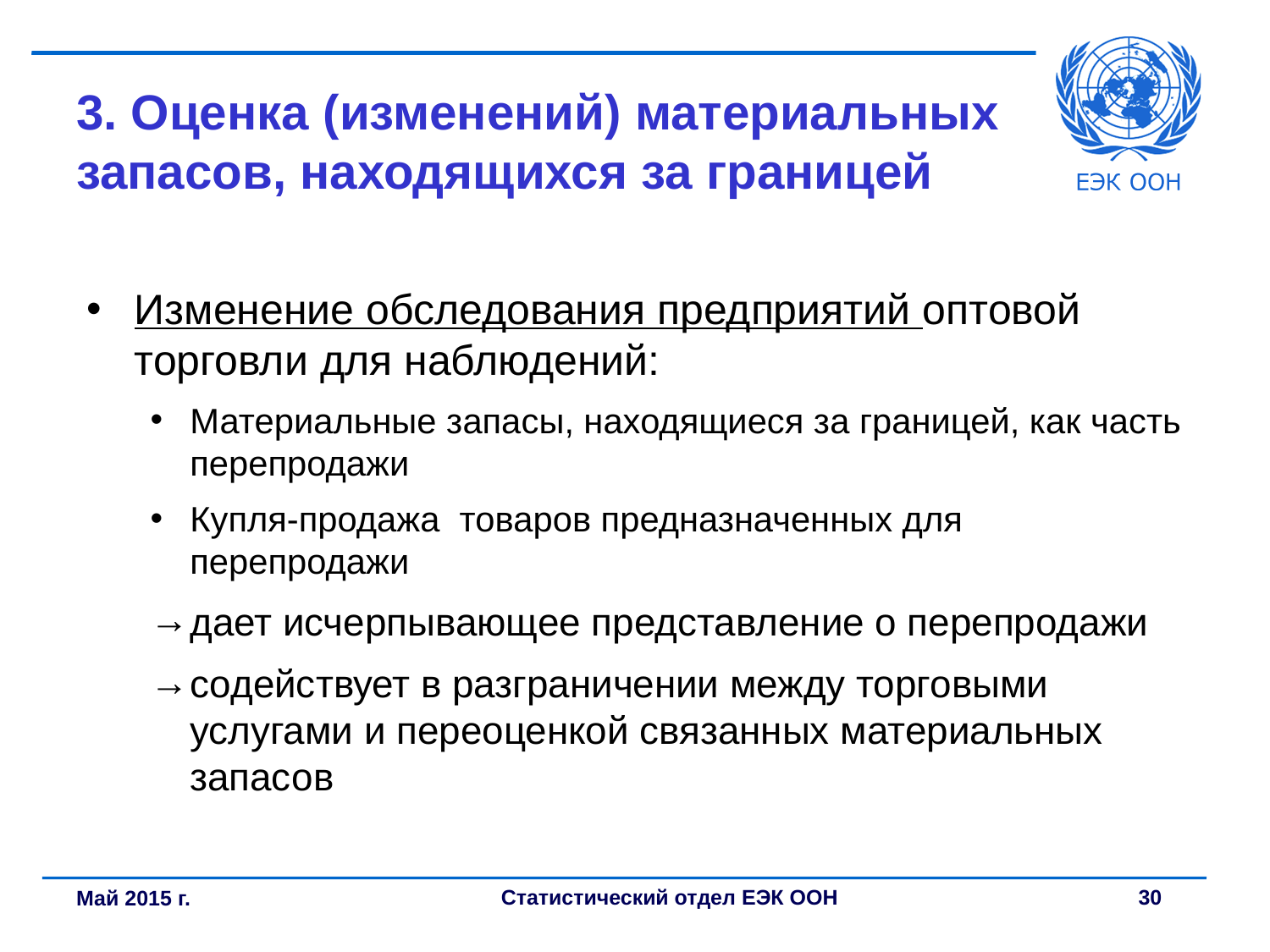

# 3. Оценка (изменений) материальных запасов, находящихся за границей
Изменение обследования предприятий оптовой торговли для наблюдений:
Материальные запасы, находящиеся за границей, как часть перепродажи
Купля-продажа  товаров предназначенных для перепродажи
дает исчерпывающее представление о перепродажи
содействует в разграничении между торговыми услугами и переоценкой связанных материальных запасов
Май 2015 г.